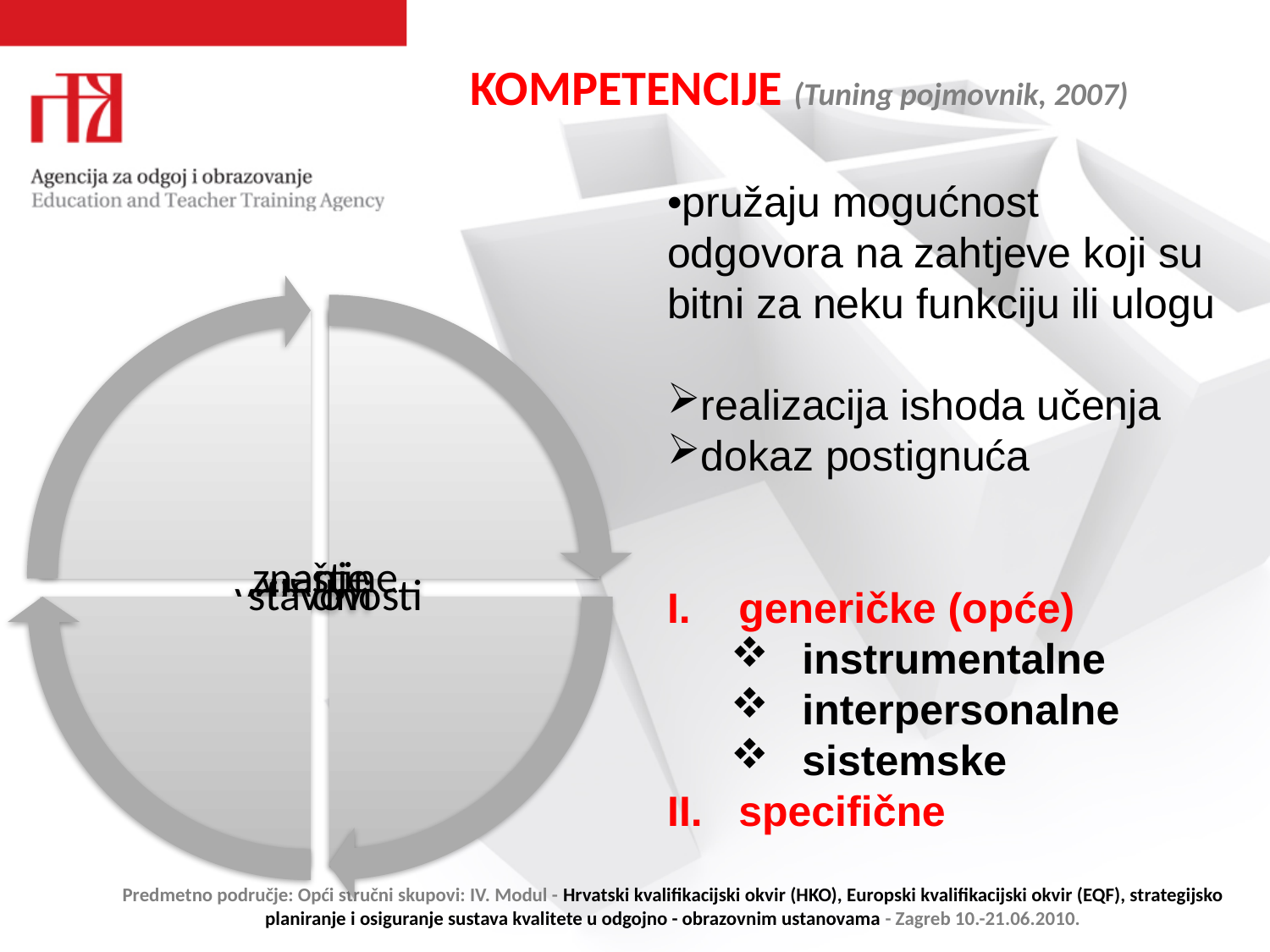

KOMPETENCIJE (Tuning pojmovnik, 2007)
•pružaju mogućnost odgovora na zahtjeve koji su bitni za neku funkciju ili ulogu

realizacija ishoda učenja
dokaz postignuća

generičke (opće)
instrumentalne
interpersonalne
sistemske
II. 	specifične
vještine
vrijednosti
stavovi
znanje